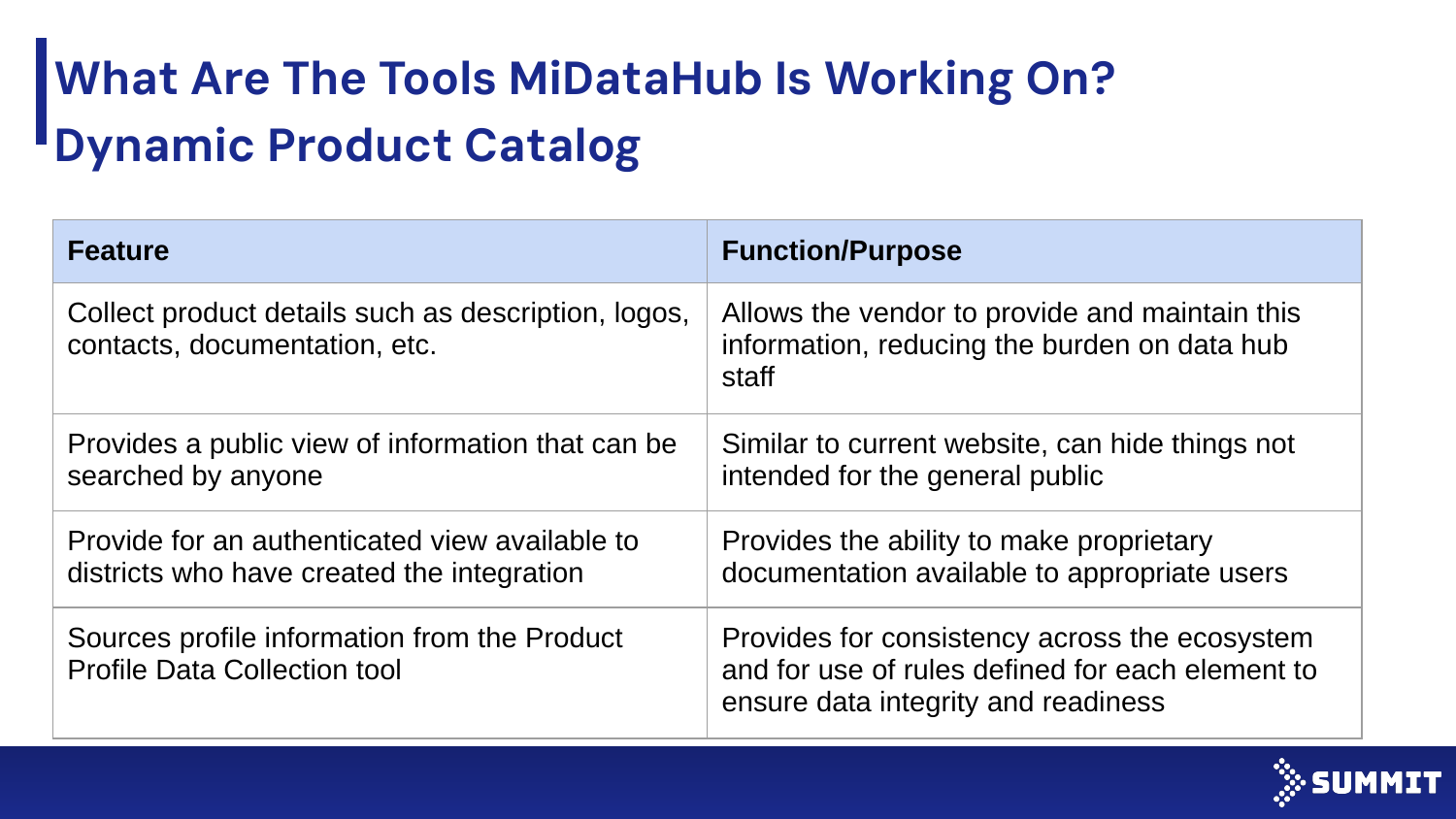

What Are The Tools MiDataHub Is Working On?
Dynamic Product Catalog
| Feature | Function/Purpose |
| --- | --- |
| Collect product details such as description, logos, contacts, documentation, etc. | Allows the vendor to provide and maintain this information, reducing the burden on data hub staff |
| Provides a public view of information that can be searched by anyone | Similar to current website, can hide things not intended for the general public |
| Provide for an authenticated view available to districts who have created the integration | Provides the ability to make proprietary documentation available to appropriate users |
| Sources profile information from the Product Profile Data Collection tool | Provides for consistency across the ecosystem and for use of rules defined for each element to ensure data integrity and readiness |